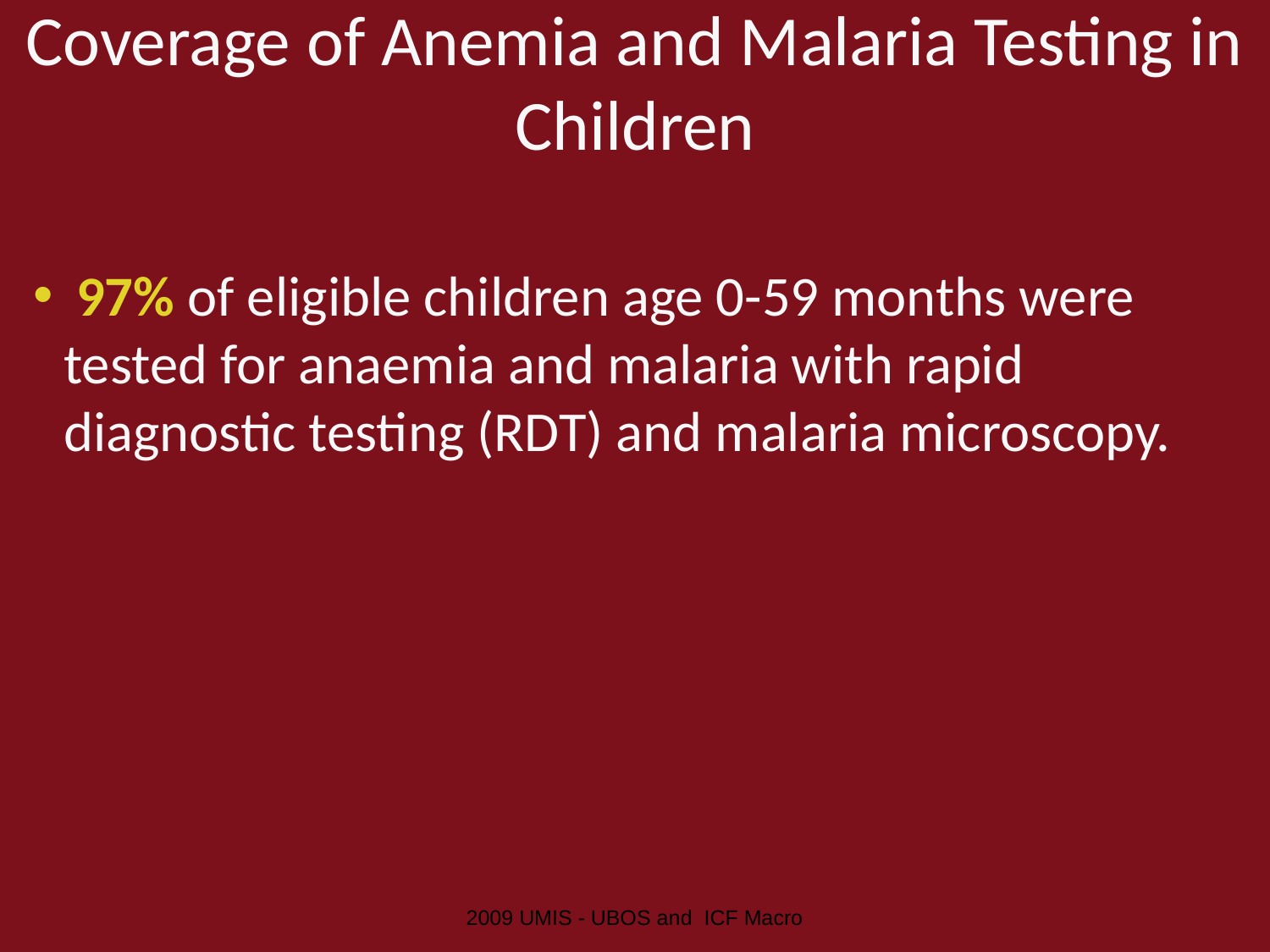

# Coverage of Anemia and Malaria Testing in Children
 97% of eligible children age 0-59 months were tested for anaemia and malaria with rapid diagnostic testing (RDT) and malaria microscopy.
2009 UMIS - UBOS and  ICF Macro